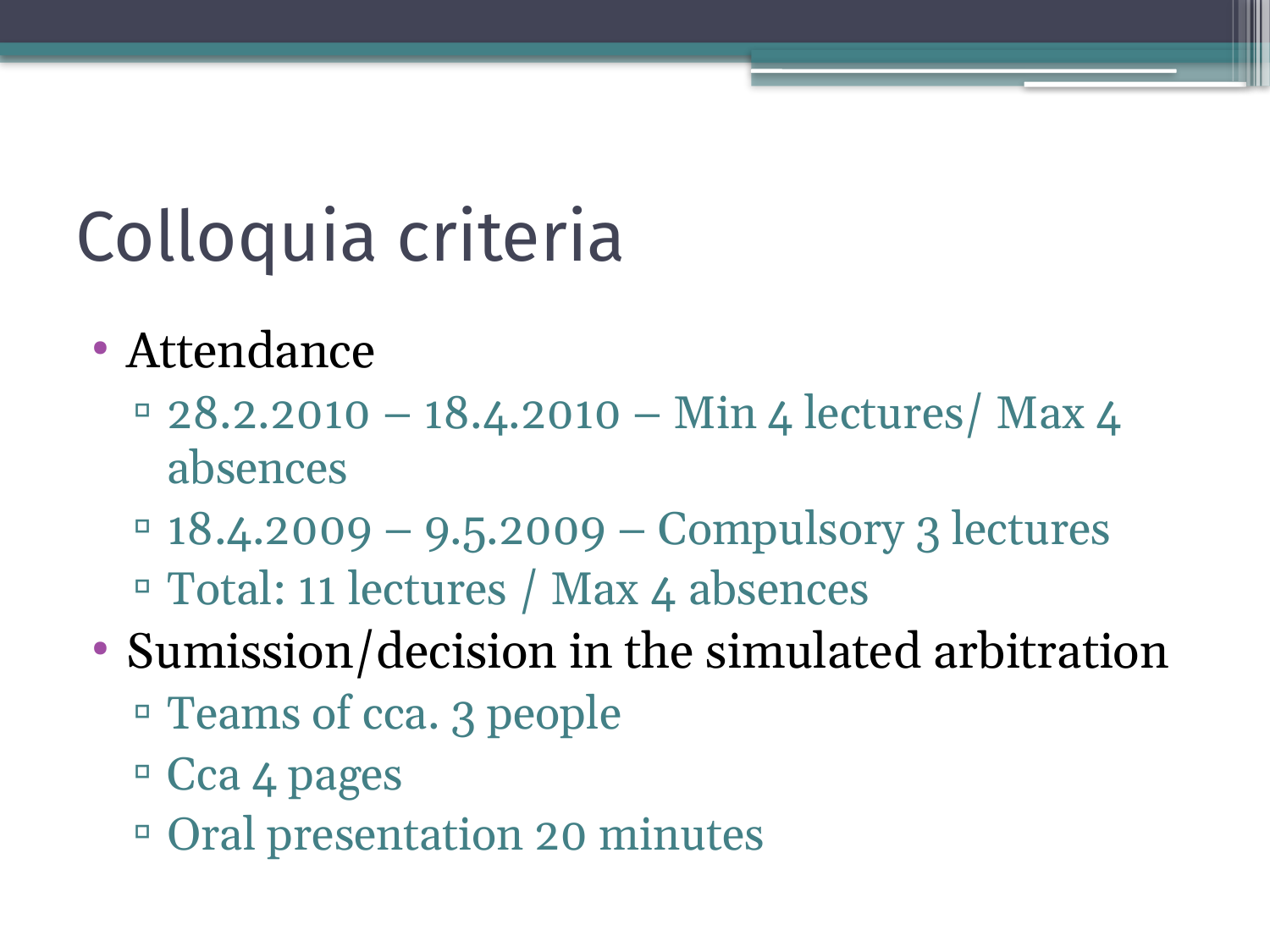

# Colloquia criteria
Attendance
28.2.2010 – 18.4.2010 – Min 4 lectures/ Max 4 absences
18.4.2009 – 9.5.2009 – Compulsory 3 lectures
Total: 11 lectures / Max 4 absences
Sumission/decision in the simulated arbitration
Teams of cca. 3 people
Cca 4 pages
Oral presentation 20 minutes